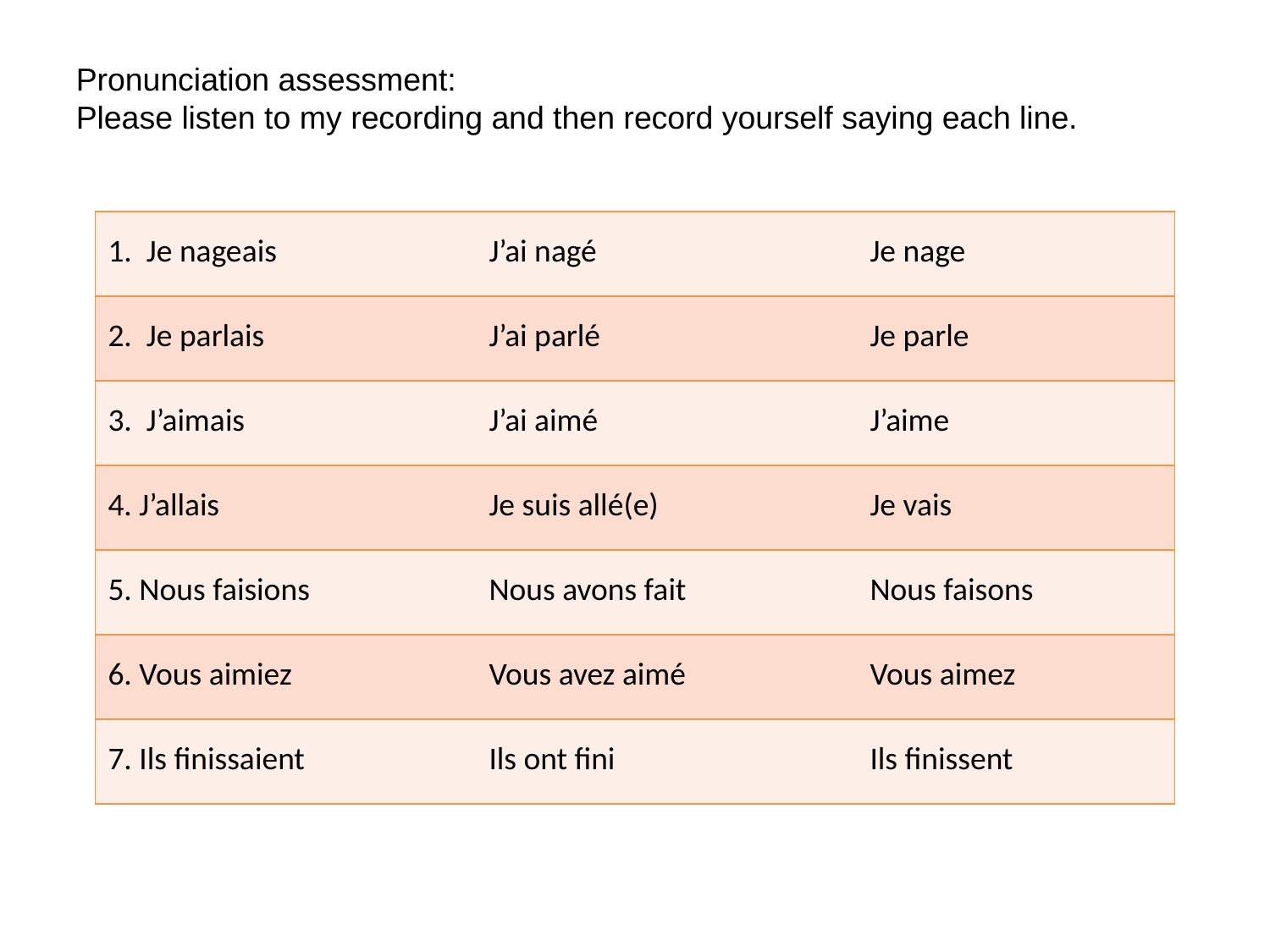

Pronunciation assessment:
Please listen to my recording and then record yourself saying each line.
| 1. Je nageais J’ai nagé Je nage |
| --- |
| 2. Je parlais J’ai parlé Je parle |
| 3. J’aimais J’ai aimé J’aime |
| 4. J’allais Je suis allé(e) Je vais |
| 5. Nous faisions Nous avons fait Nous faisons |
| 6. Vous aimiez Vous avez aimé Vous aimez |
| 7. Ils finissaient Ils ont fini Ils finissent |